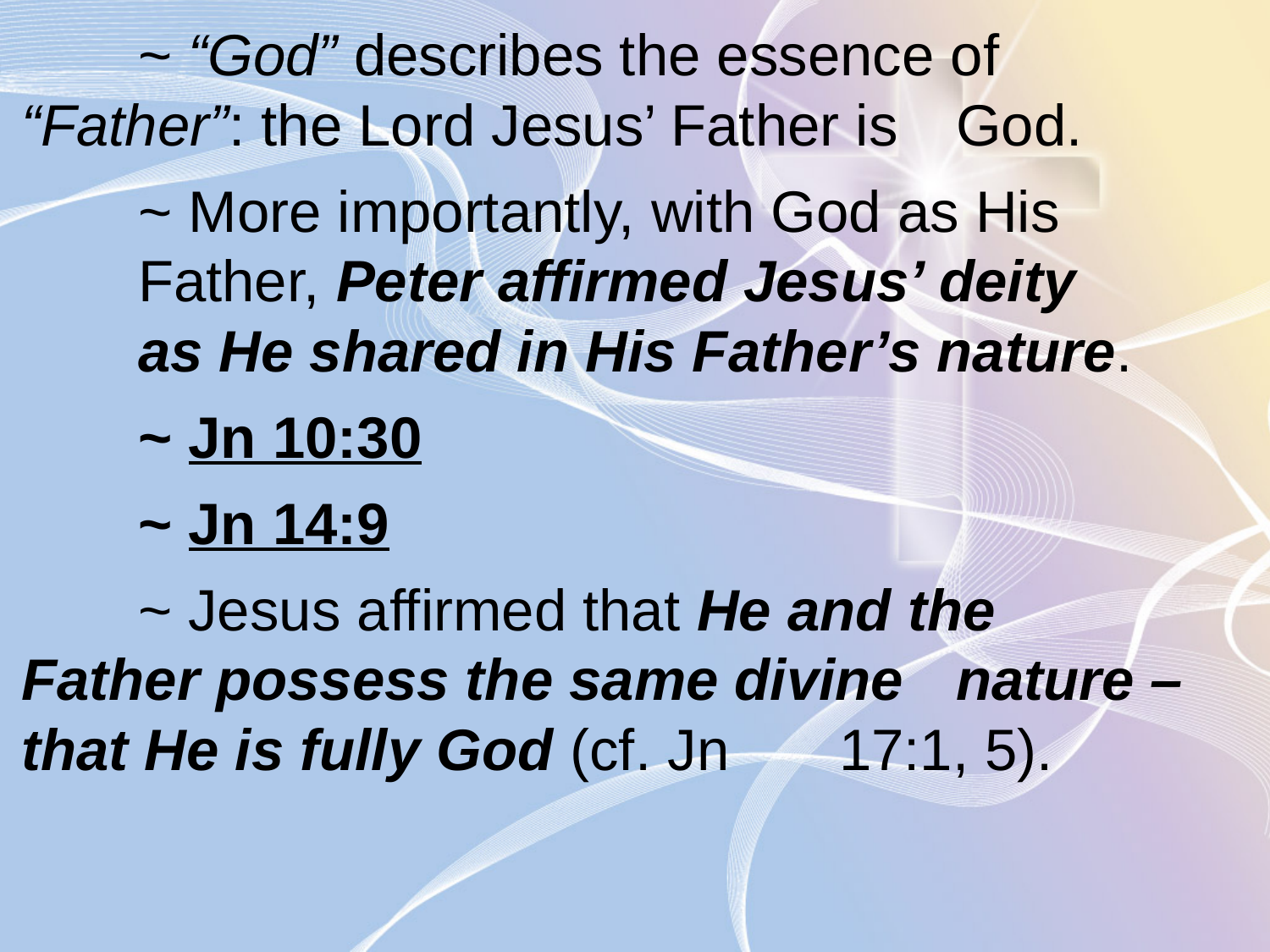

~ “God” describes the essence of 			“Father”: the Lord Jesus’ Father is 			God.
	~ More importantly, with God as His 			Father, Peter affirmed Jesus’ deity 		as He shared in His Father’s nature.
	~ Jn 10:30
	~ Jn 14:9
	~ Jesus affirmed that He and the 			Father possess the same divine 			nature – that He is fully God (cf. Jn 		17:1, 5).